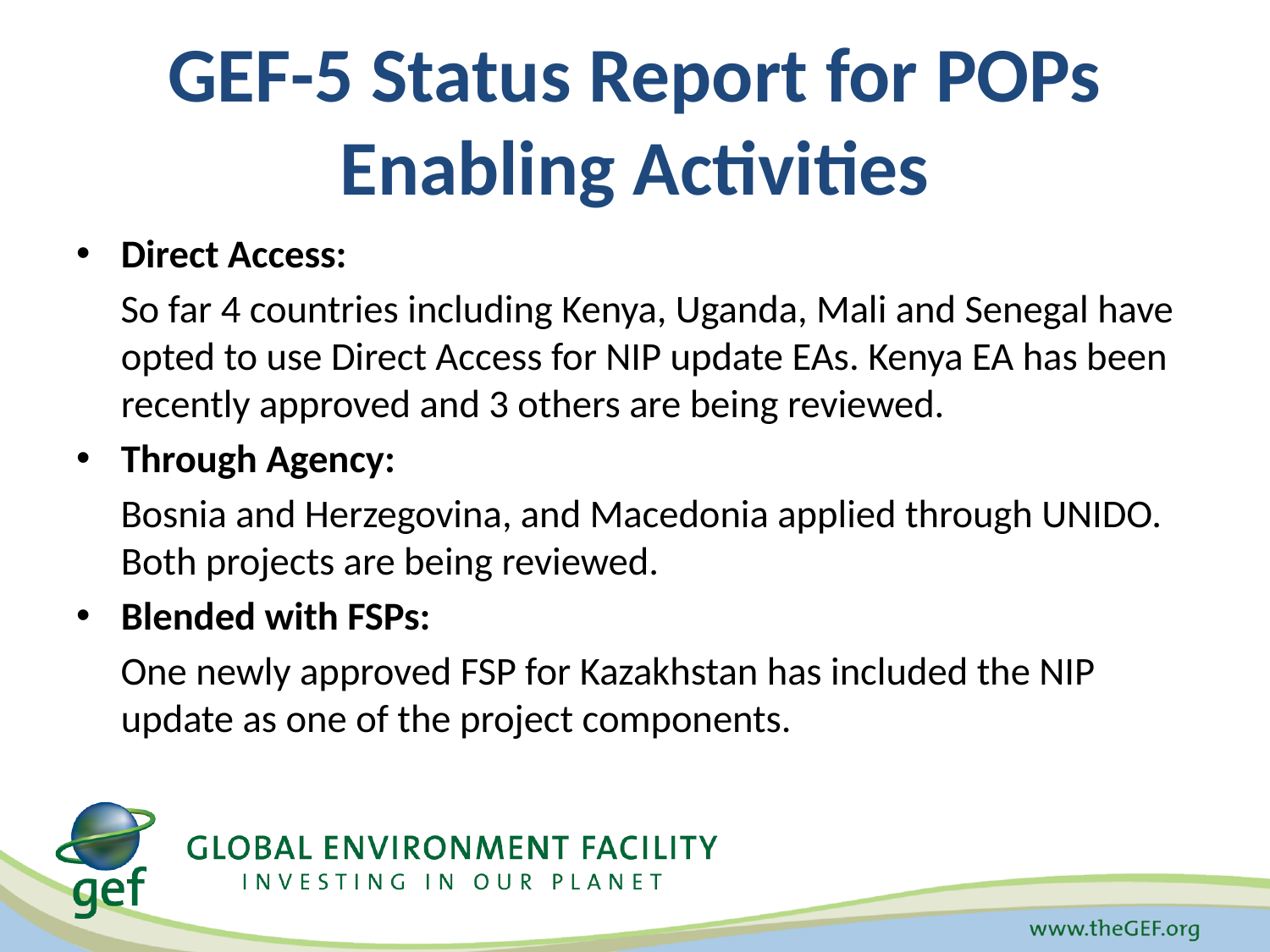

# GEF-5 Status Report for POPs Enabling Activities
Direct Access:
     So far 4 countries including Kenya, Uganda, Mali and Senegal have opted to use Direct Access for NIP update EAs. Kenya EA has been recently approved and 3 others are being reviewed.
Through Agency:
     Bosnia and Herzegovina, and Macedonia applied through UNIDO. Both projects are being reviewed.
Blended with FSPs:
     One newly approved FSP for Kazakhstan has included the NIP update as one of the project components.